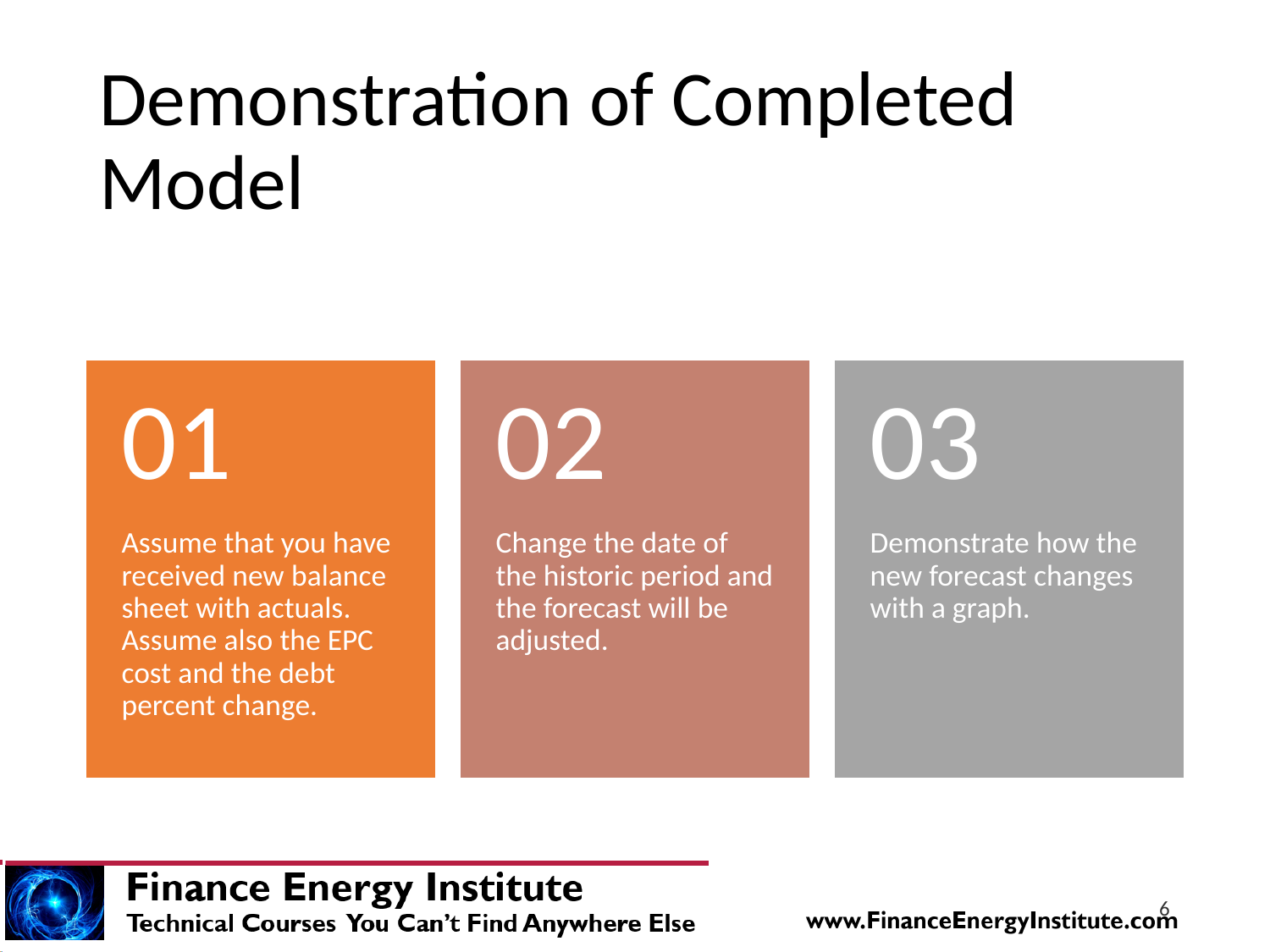

# Demonstration of Completed Model
Assume that you have received new balance sheet with actuals. Assume also the EPC cost and the debt percent change.
01
Change the date of the historic period and the forecast will be adjusted.
02
Demonstrate how the new forecast changes with a graph.
03
6